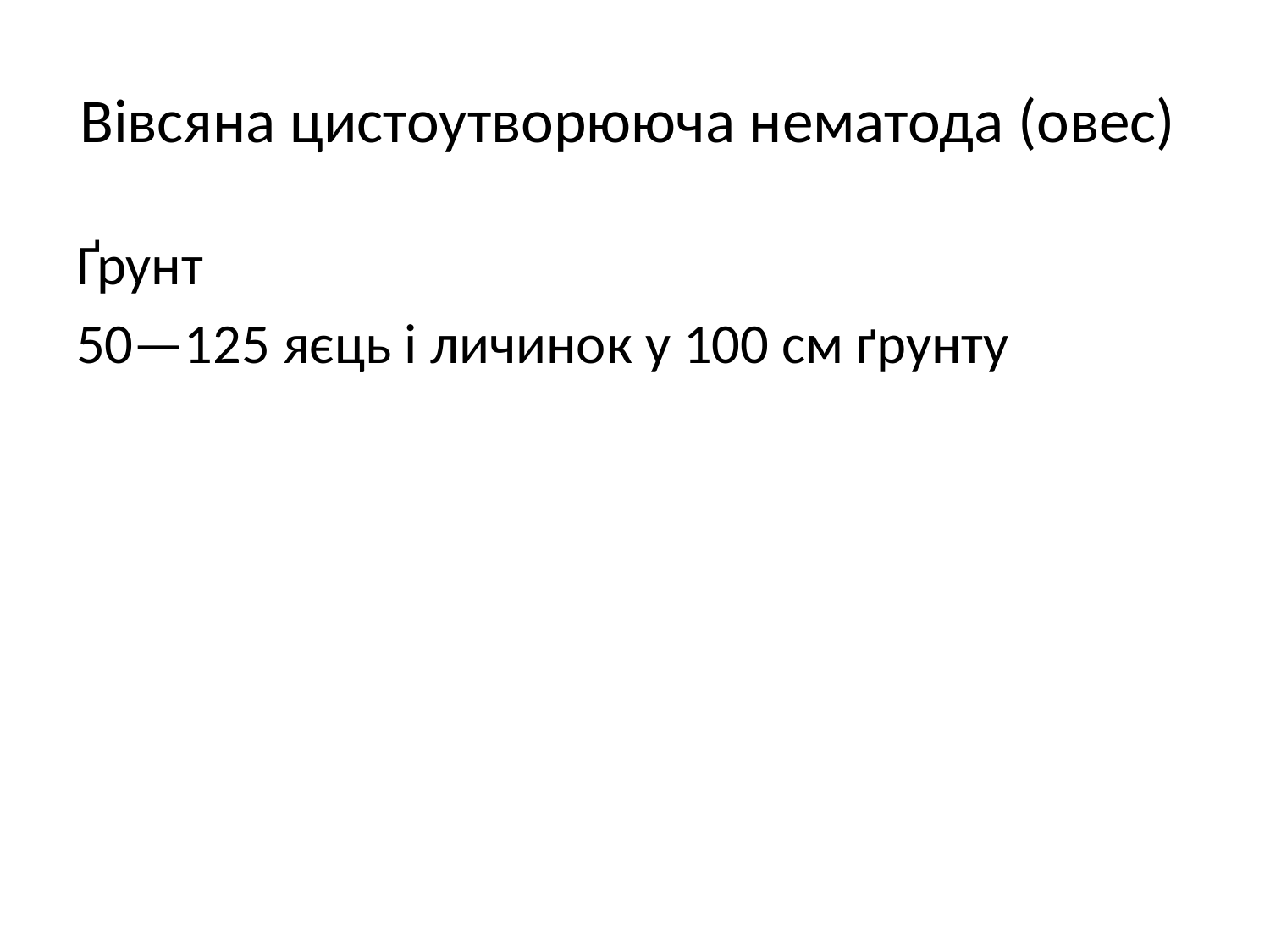

# Вівсяна цистоутворююча нематода (овес)
Ґрунт
50—125 яєць і личинок у 100 см ґрунту